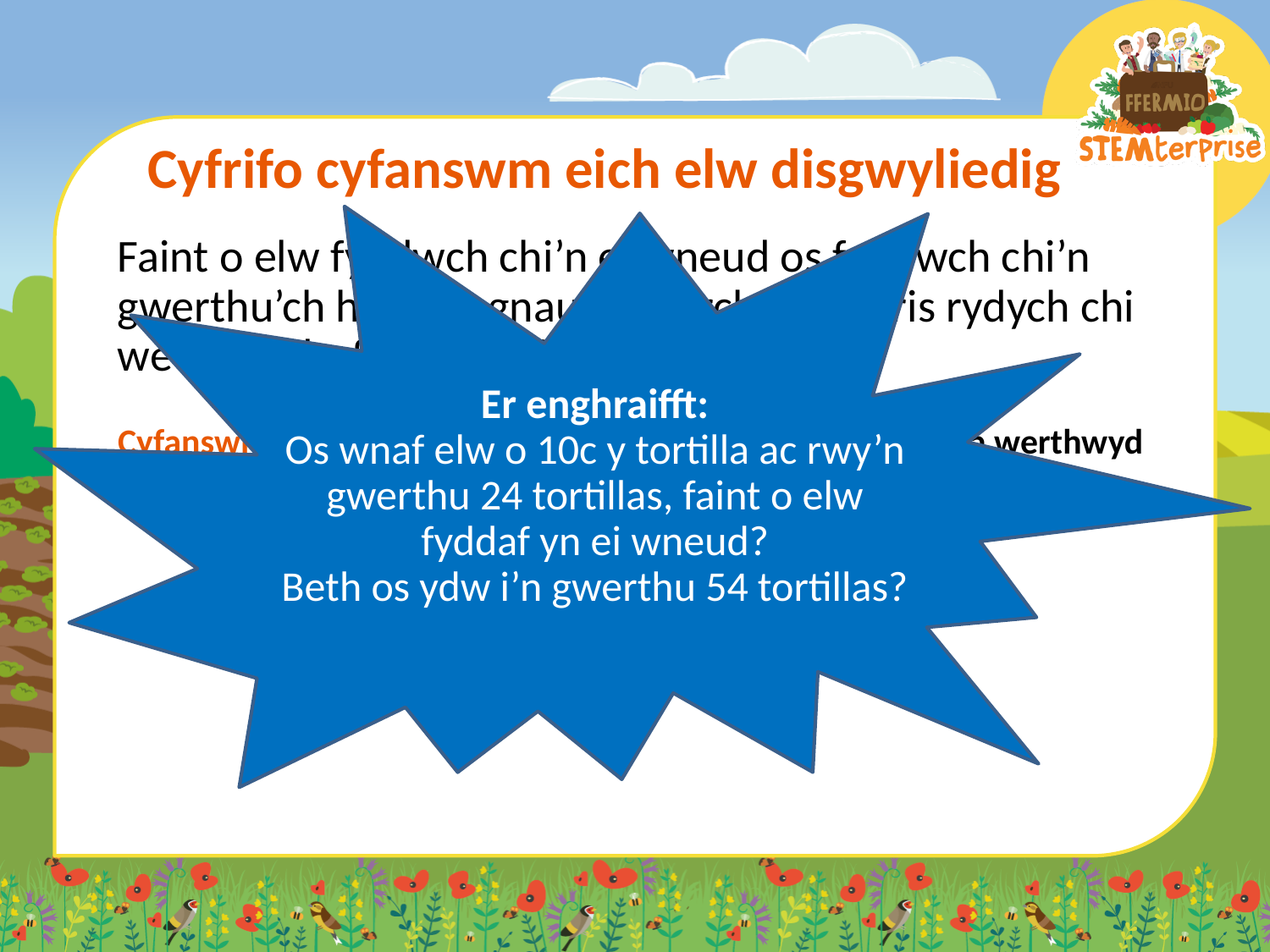

# Cyfrifo cyfanswm eich elw disgwyliedig

Faint o elw fyddwch chi’n ei wneud os fyddwch chi’n gwerthu’ch holl ddognau cynnyrch am y pris rydych chi wedi penderfynu arno?
Cyfanswm elw = elw fesul uned x nifer y dognau cynnyrch a werthwyd
Er enghraifft:
Os wnaf elw o 10c y tortilla ac rwy’n gwerthu 24 tortillas, faint o elw fyddaf yn ei wneud?
Beth os ydw i’n gwerthu 54 tortillas?